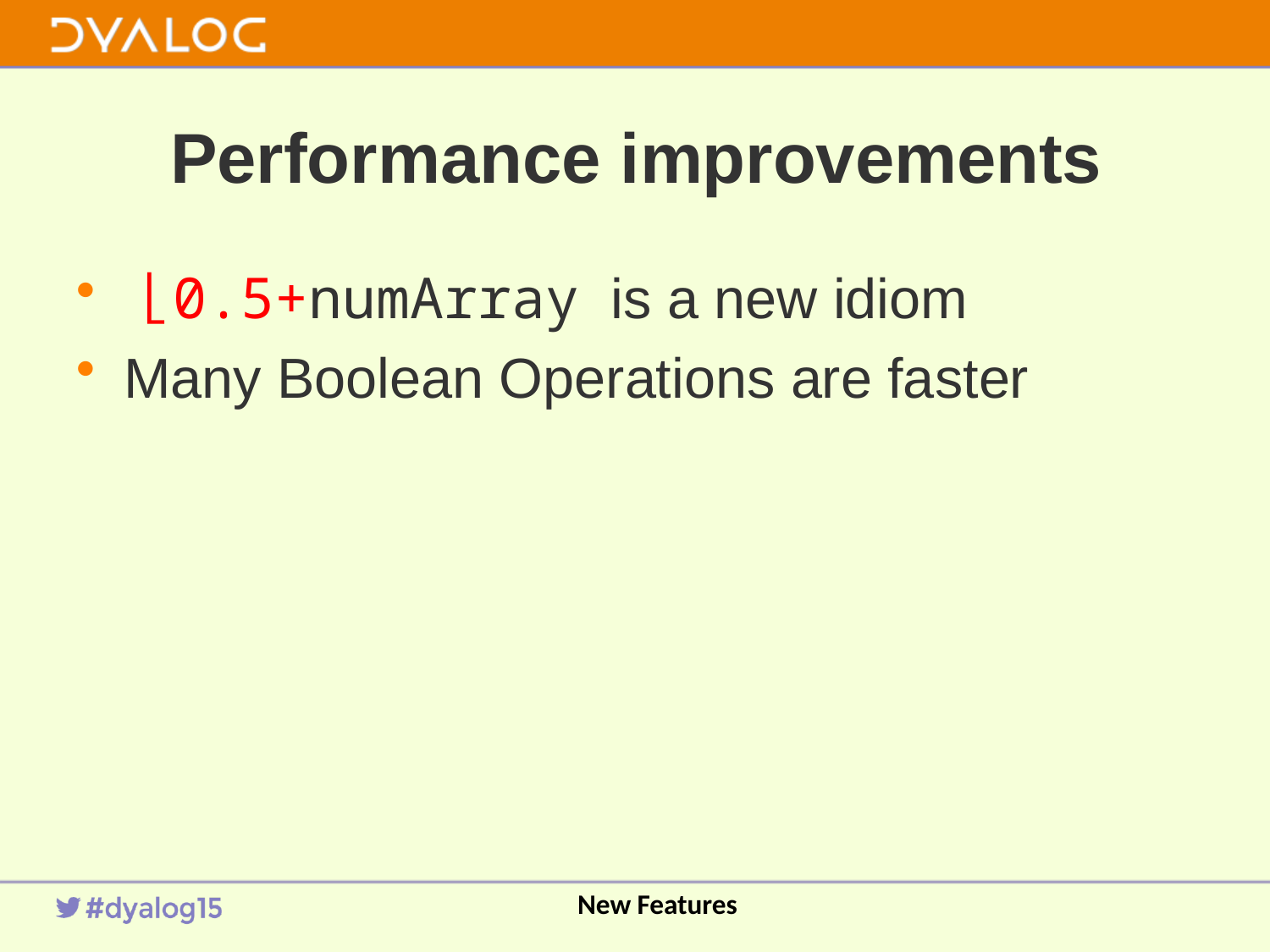

# Performance improvements
 ⌊0.5+numArray  is a new idiom
Many Boolean Operations are faster

New Features